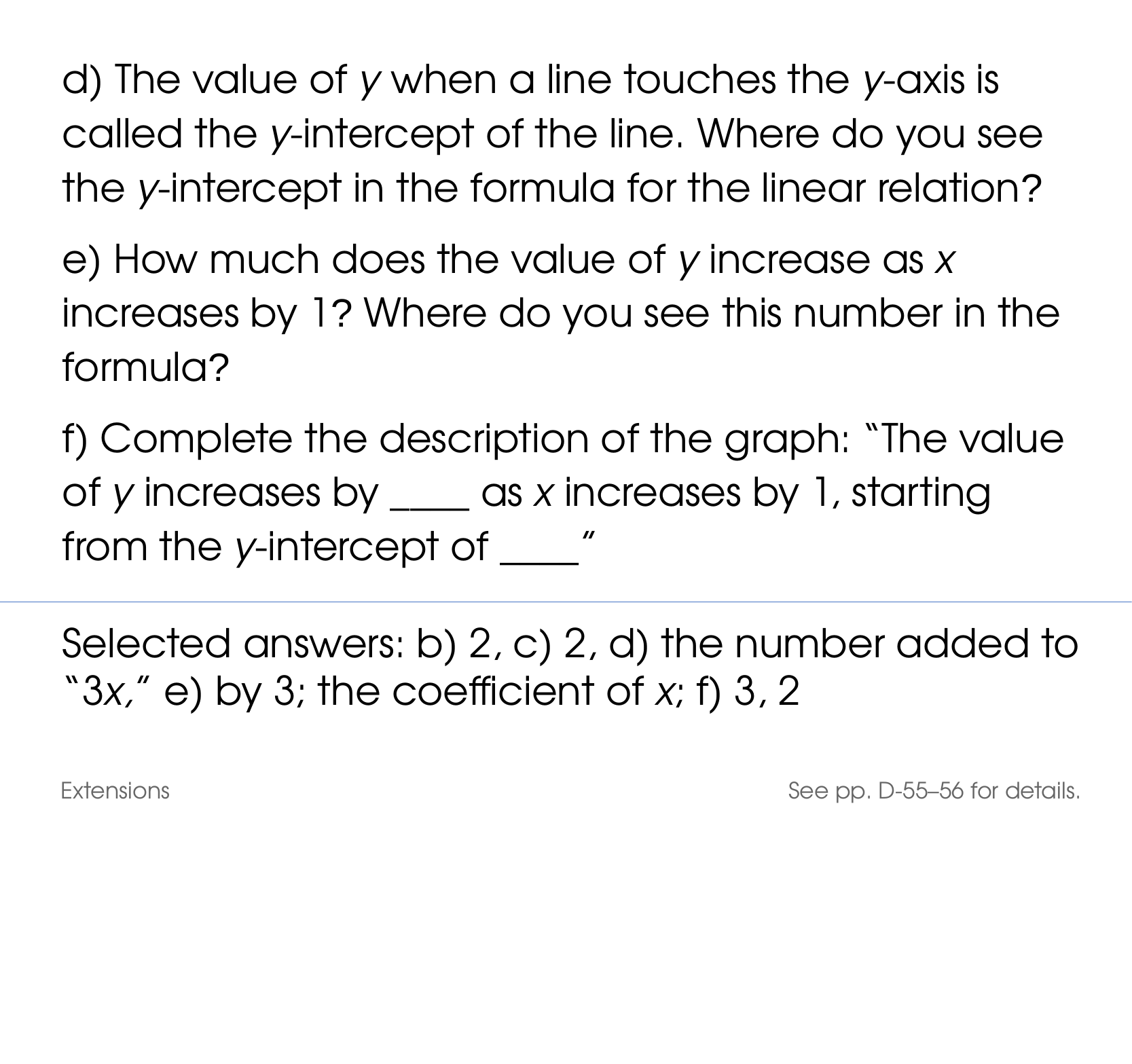

d) The value of y when a line touches the y-axis is called the y-intercept of the line. Where do you see the y-intercept in the formula for the linear relation?
e) How much does the value of y increase as x increases by 1? Where do you see this number in the formula?
f) Complete the description of the graph: “The value of y increases by ____ as x increases by 1, starting from the y-intercept of ____”
Selected answers: b) 2, c) 2, d) the number added to “3x,” e) by 3; the coefficient of x; f) 3, 2
Extensions
See pp. D-55–56 for details.